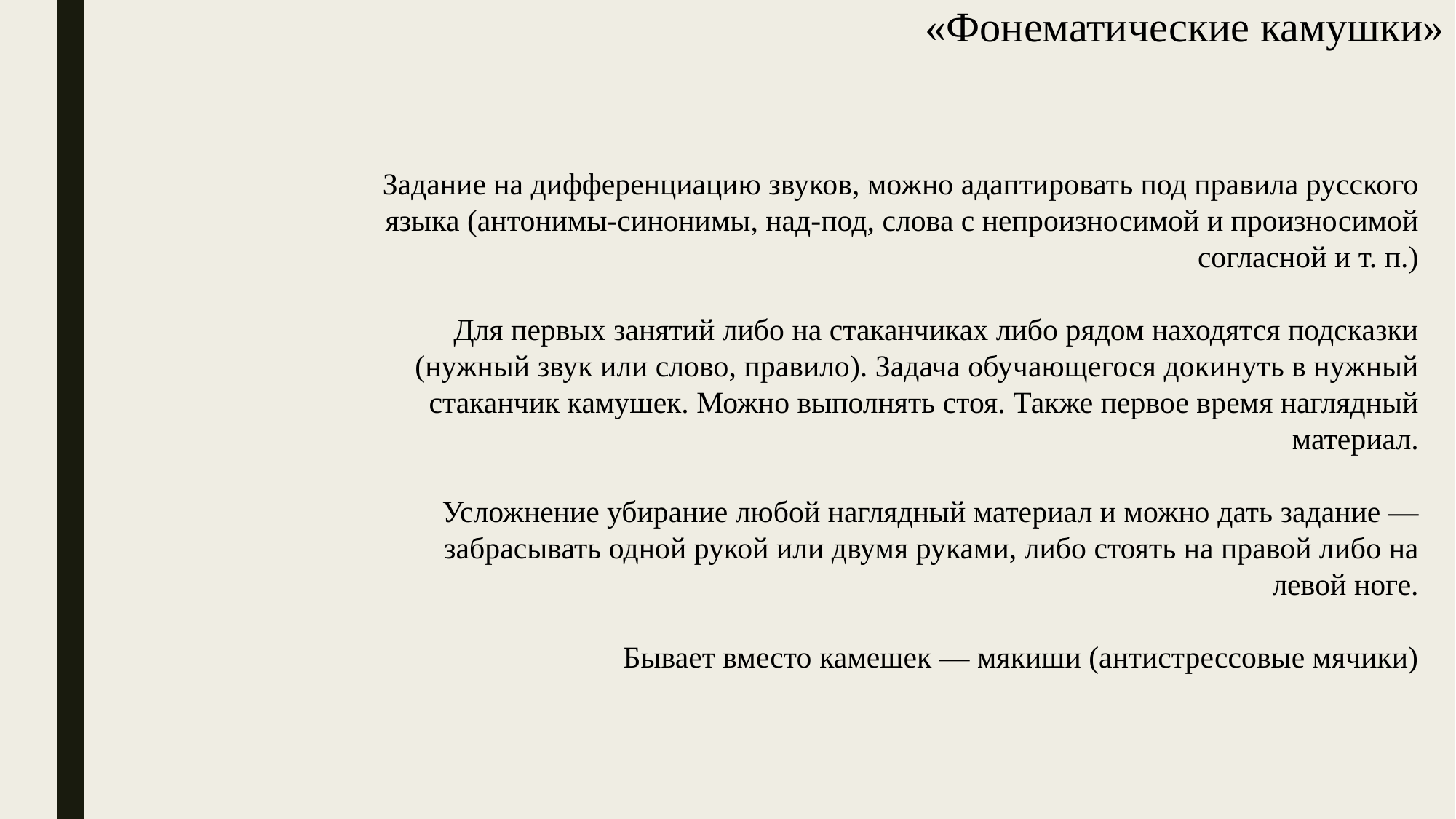

# «Фонематические камушки»
Задание на дифференциацию звуков, можно адаптировать под правила русского
языка (антонимы-синонимы, над-под, слова с непроизносимой и произносимой
согласной и т. п.)

Для первых занятий либо на стаканчиках либо рядом находятся подсказки
(нужный звук или слово, правило). Задача обучающегося докинуть в нужный
стаканчик камушек. Можно выполнять стоя. Также первое время наглядный
материал.

Усложнение убирание любой наглядный материал и можно дать задание —
забрасывать одной рукой или двумя руками, либо стоять на правой либо на
левой ноге.

Бывает вместо камешек — мякиши (антистрессовые мячики)